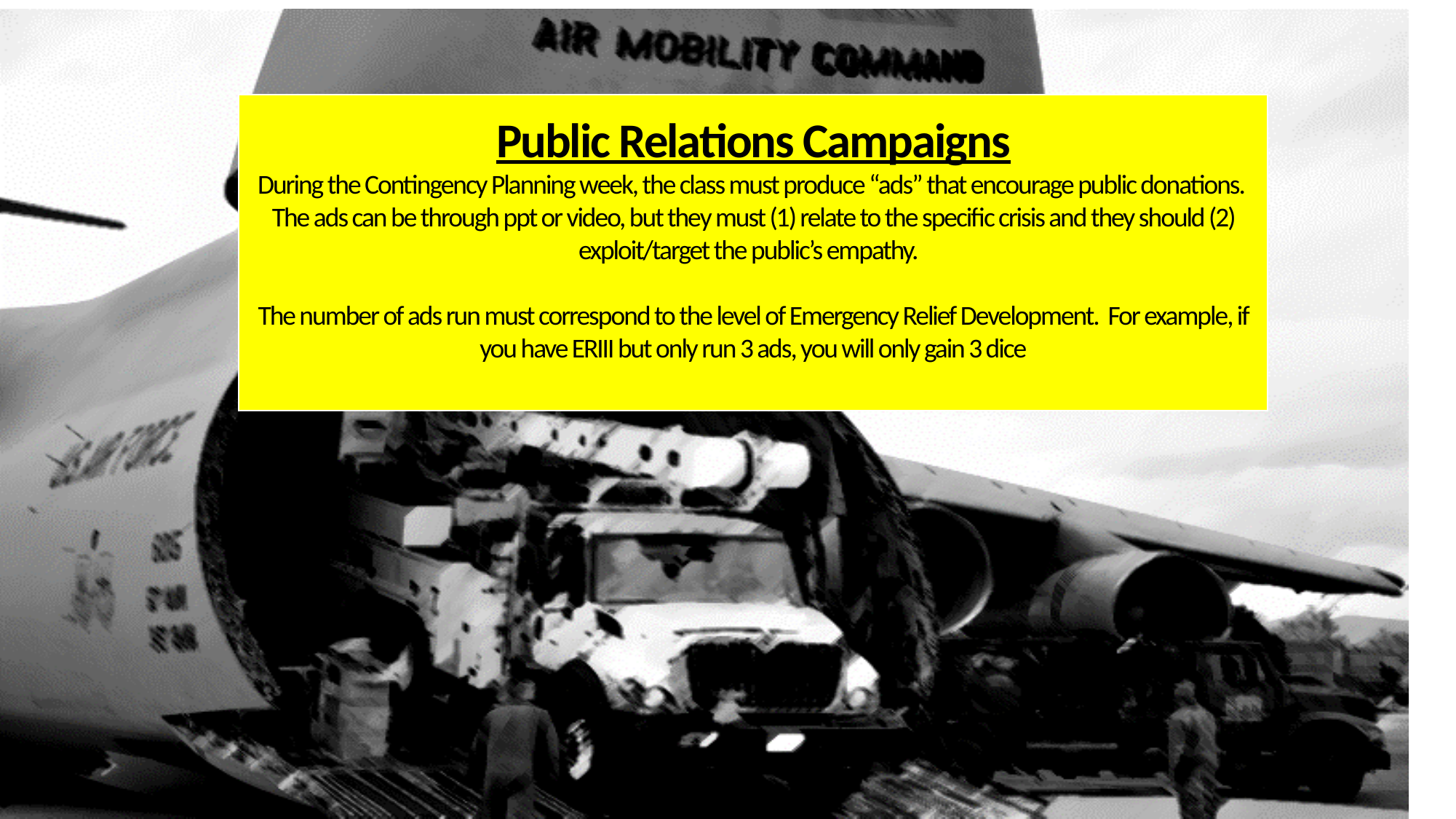

Public Relations Campaigns
During the Contingency Planning week, the class must produce “ads” that encourage public donations.  The ads can be through ppt or video, but they must (1) relate to the specific crisis and they should (2) exploit/target the public’s empathy.

The number of ads run must correspond to the level of Emergency Relief Development.  For example, if you have ERIII but only run 3 ads, you will only gain 3 dice

#